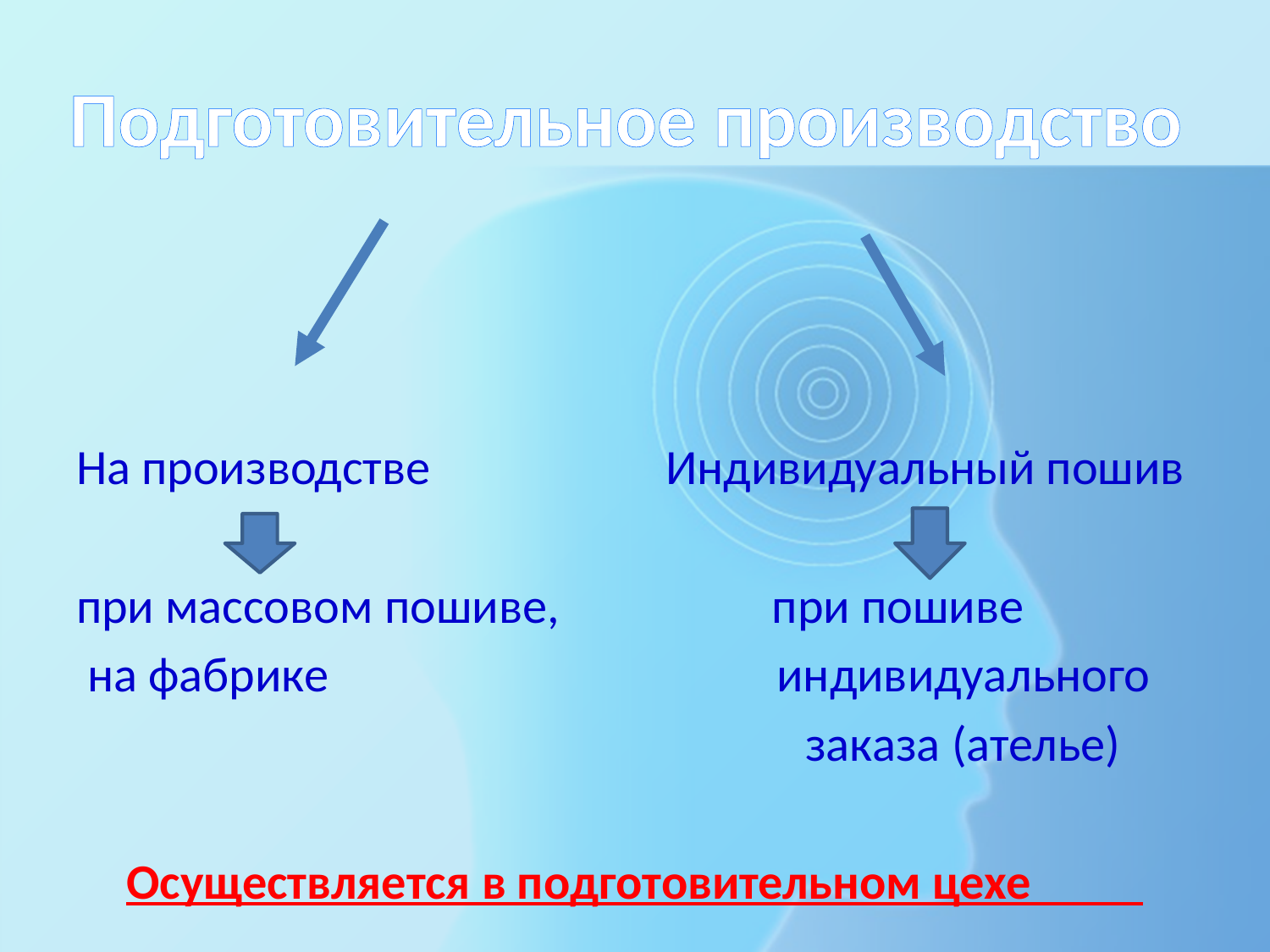

# Подготовительное производство

На производстве                     Индивидуальный пошив

при массовом пошиве,                   при пошиве
 на фабрике                                        индивидуального
                                                                 заказа (ателье)

Осуществляется в подготовительном цехе